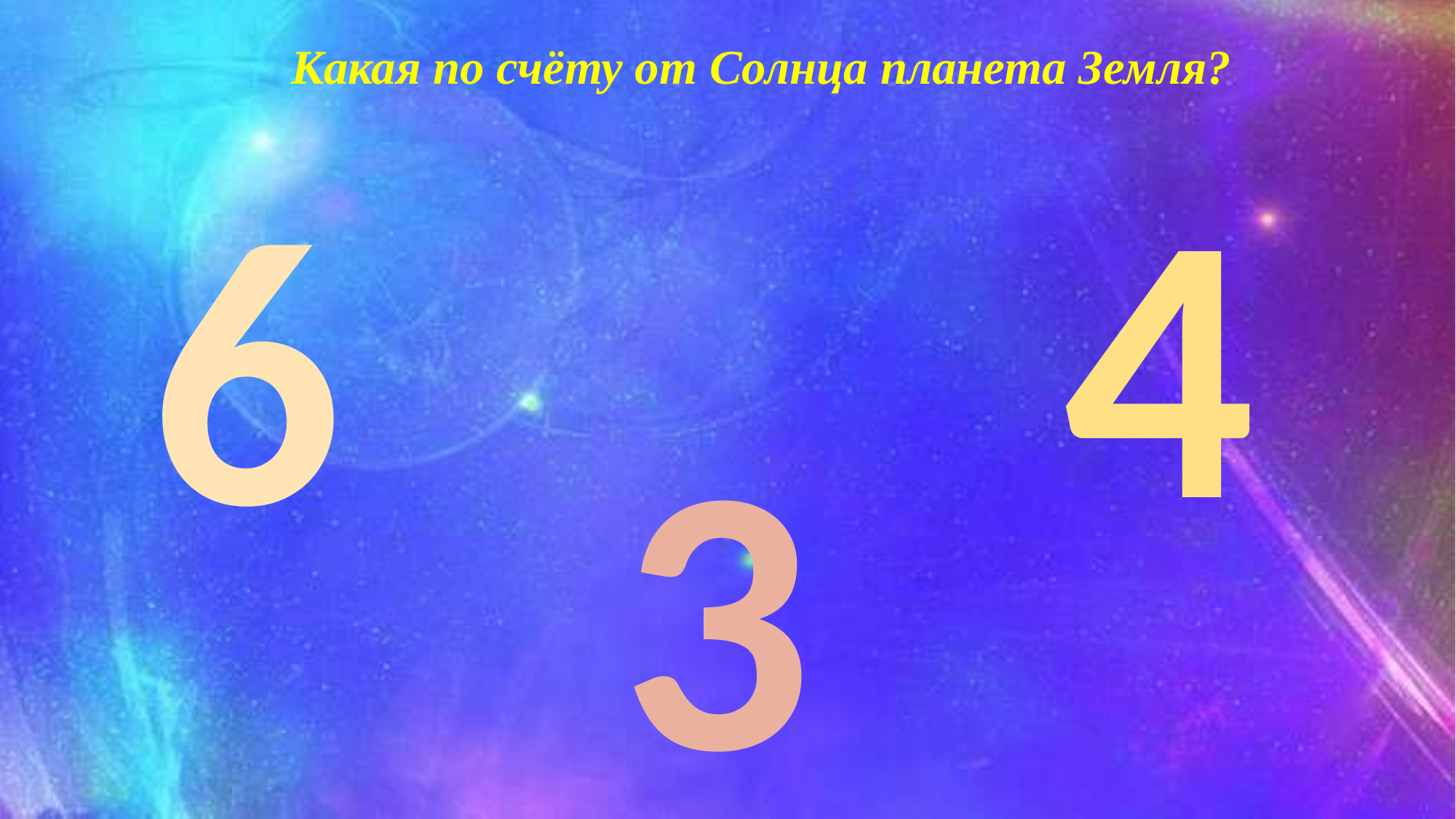

Какая по счёту от Солнца планета Земля?
6
4
3